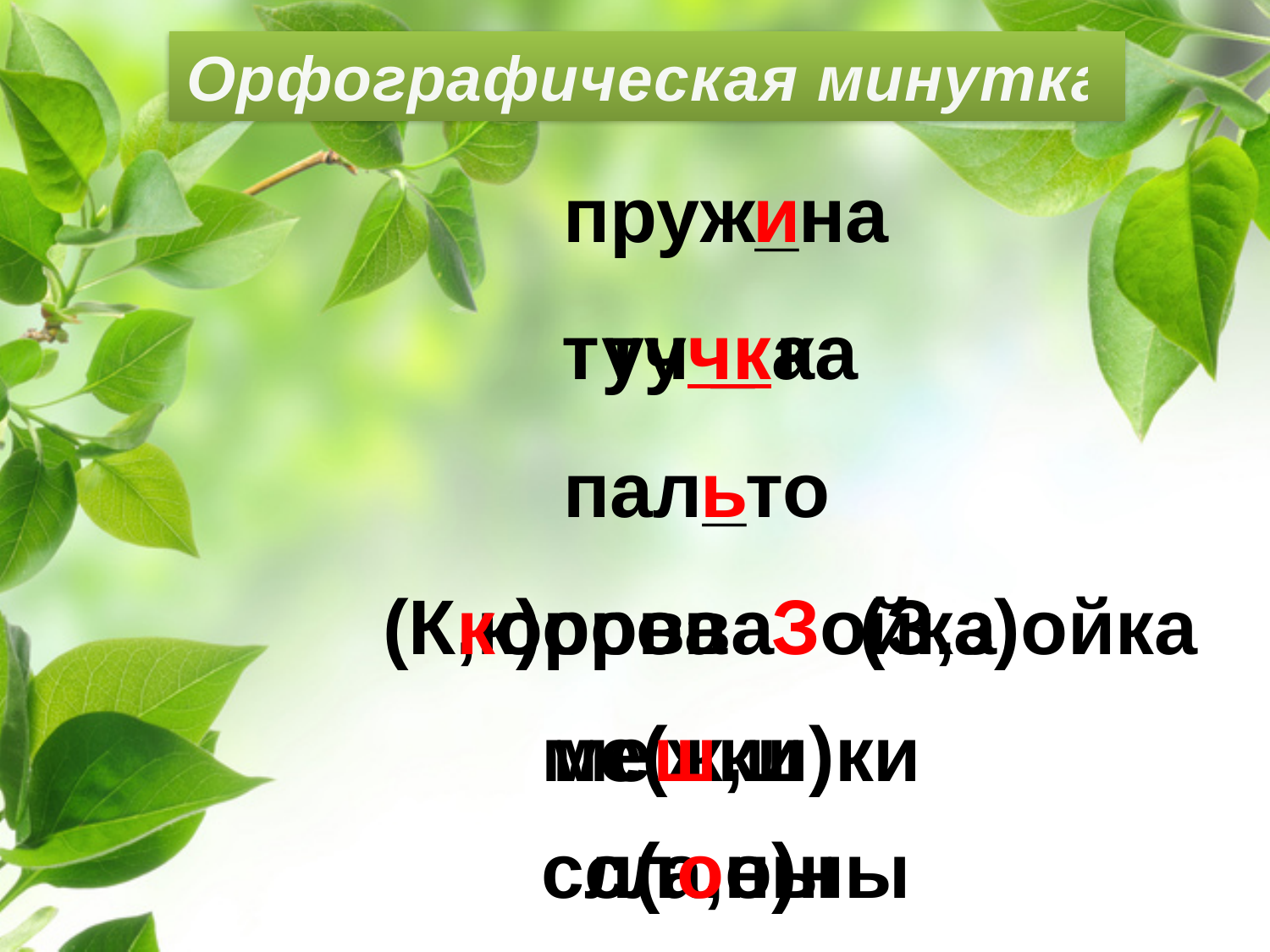

Орфографическая минутка
пруж_на
и
туч _ ка
тучка
пал_то
ь
(К,к)орова    (З,з)ойка
корова  Зойка
ме(ж,ш)ки
мешки
сл(а,о)ны
слоны